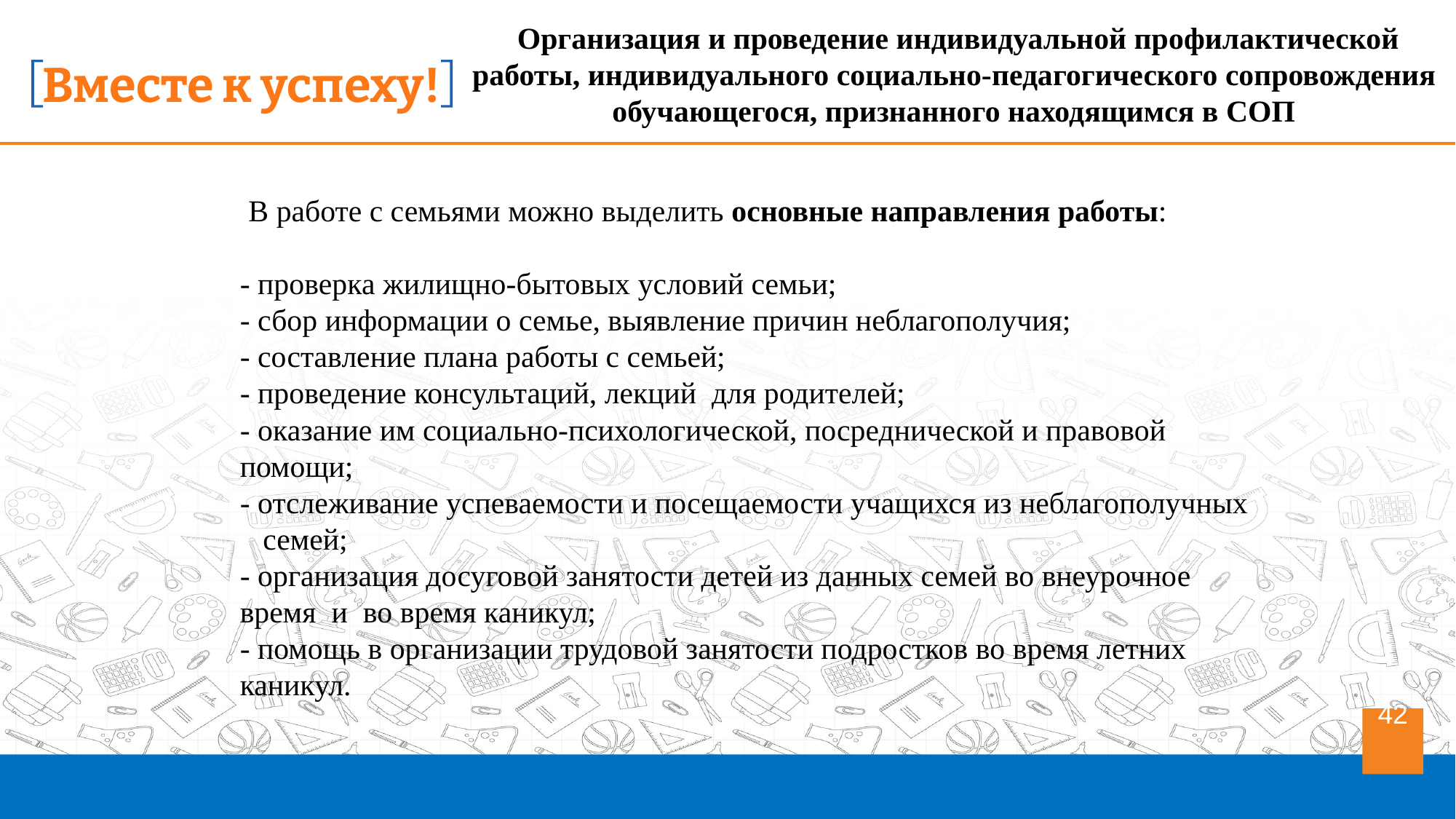

Организация и проведение индивидуальной профилактической работы, индивидуального социально-педагогического сопровождения обучающегося, признанного находящимся в СОП
 В работе с семьями можно выделить основные направления работы:

- проверка жилищно-бытовых условий семьи;
- сбор информации о семье, выявление причин неблагополучия;
- составление плана работы с семьей;
- проведение консультаций, лекций  для родителей;
- оказание им социально-психологической, посреднической и правовой помощи;
- отслеживание успеваемости и посещаемости учащихся из неблагополучных
   семей;
- организация досуговой занятости детей из данных семей во внеурочное время  и  во время каникул;
- помощь в организации трудовой занятости подростков во время летних каникул.